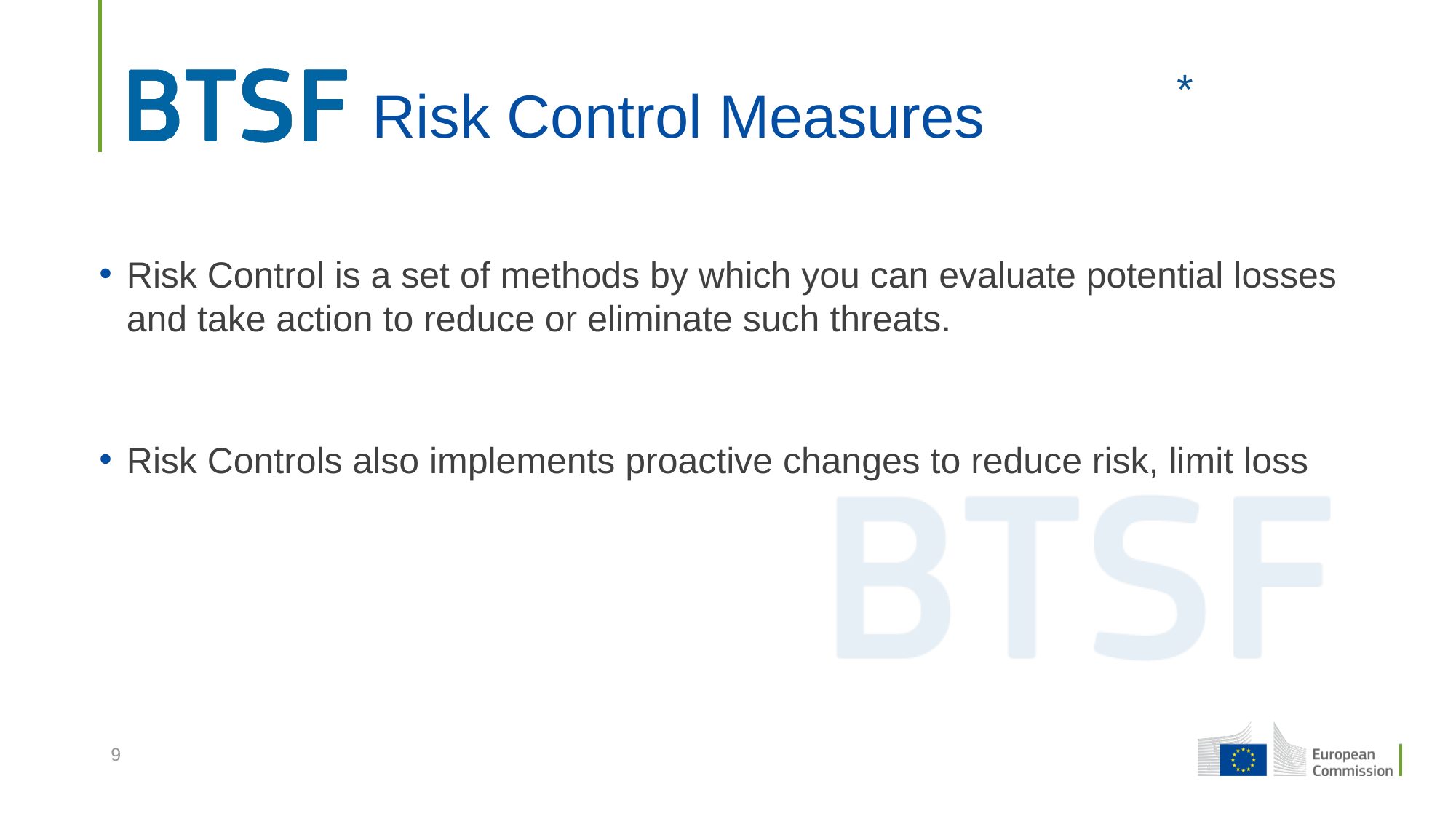

*
# Risk Control Measures
Risk Control is a set of methods by which you can evaluate potential losses and take action to reduce or eliminate such threats.

Risk Controls also implements proactive changes to reduce risk, limit loss

9